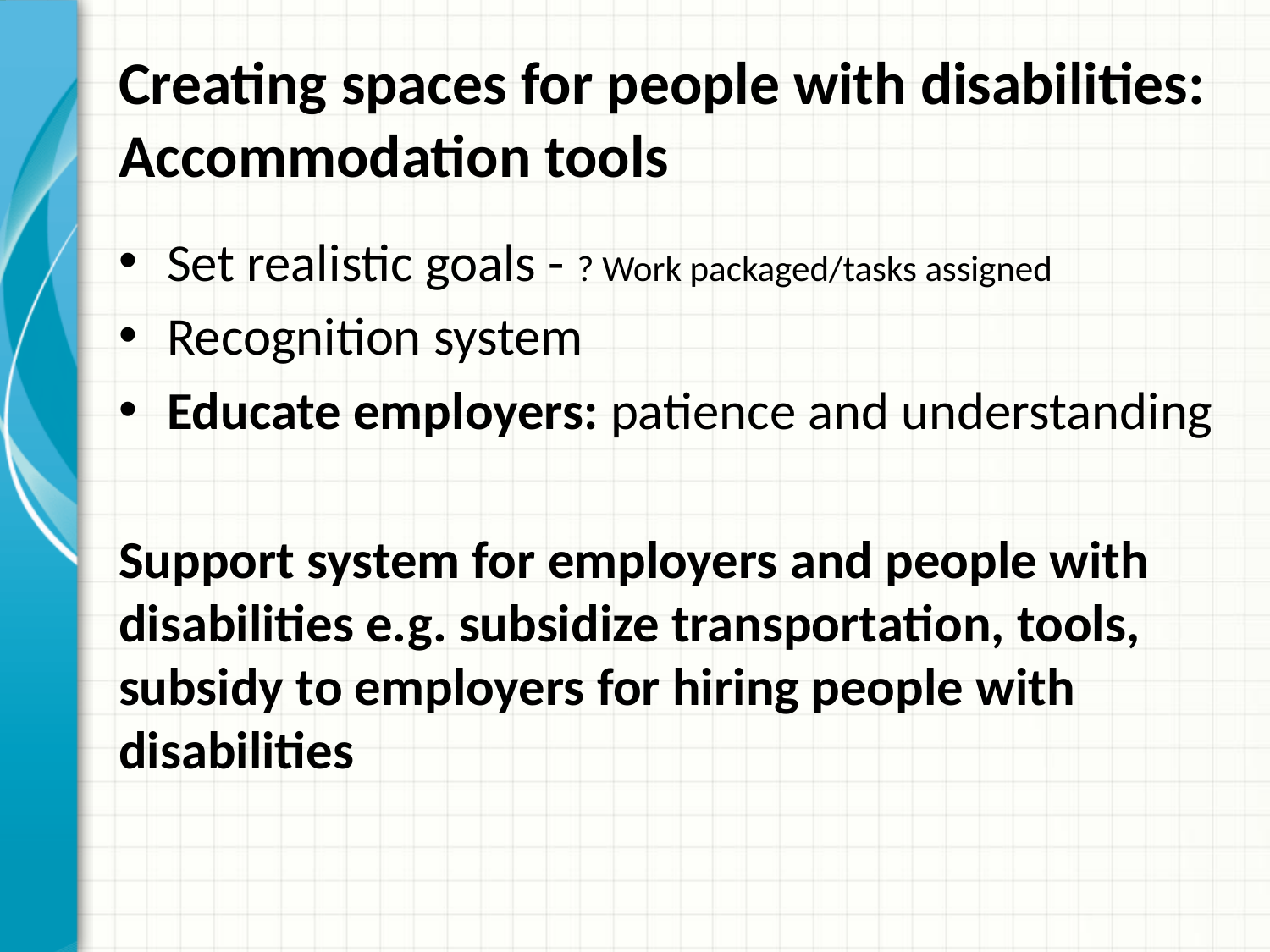

# Creating spaces for people with disabilities: Accommodation tools
Set realistic goals - ? Work packaged/tasks assigned
Recognition system
Educate employers: patience and understanding

Support system for employers and people with disabilities e.g. subsidize transportation, tools, subsidy to employers for hiring people with disabilities